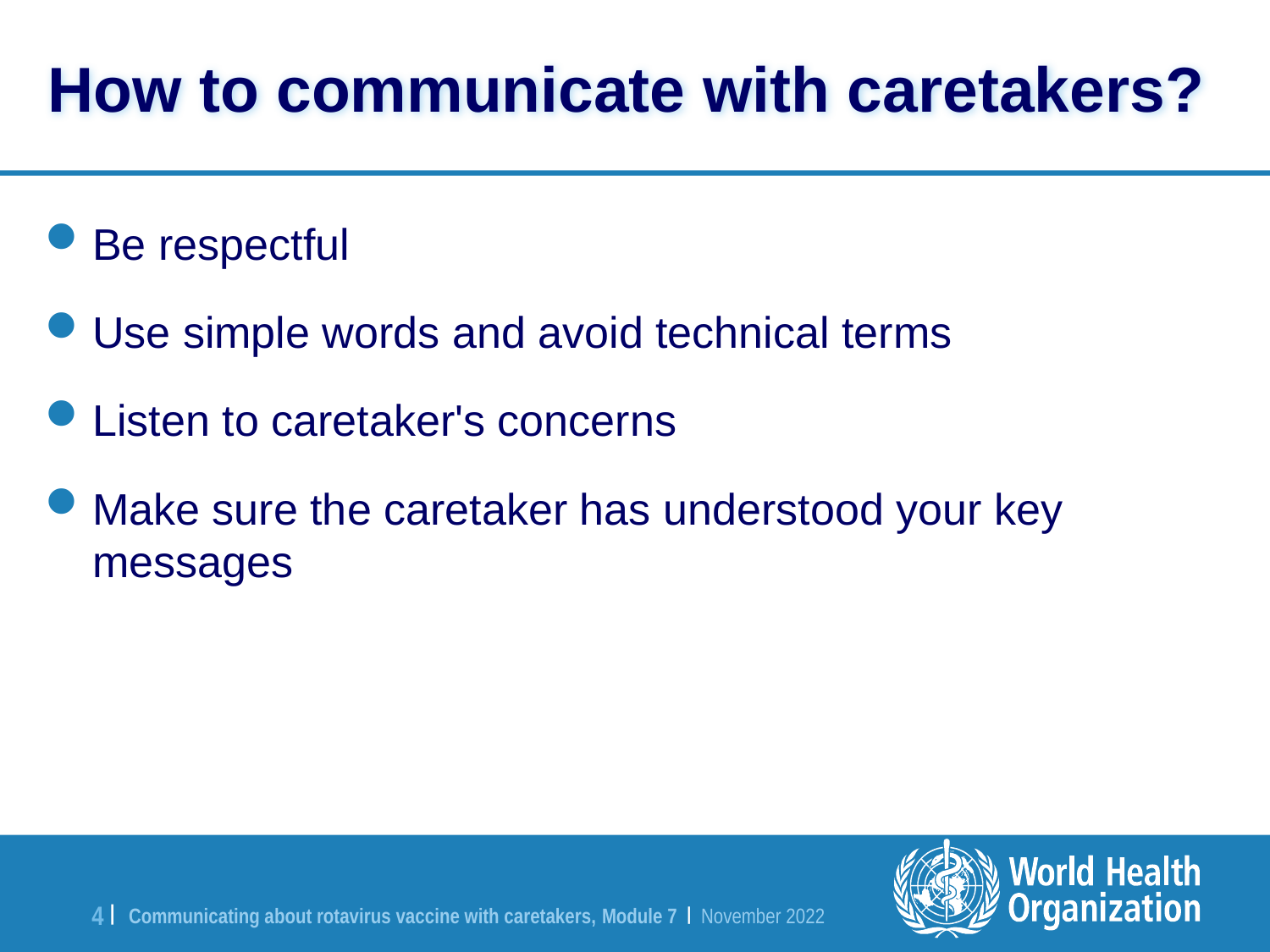

How to communicate with caretakers?
Be respectful
Use simple words and avoid technical terms
Listen to caretaker's concerns
Make sure the caretaker has understood your key messages